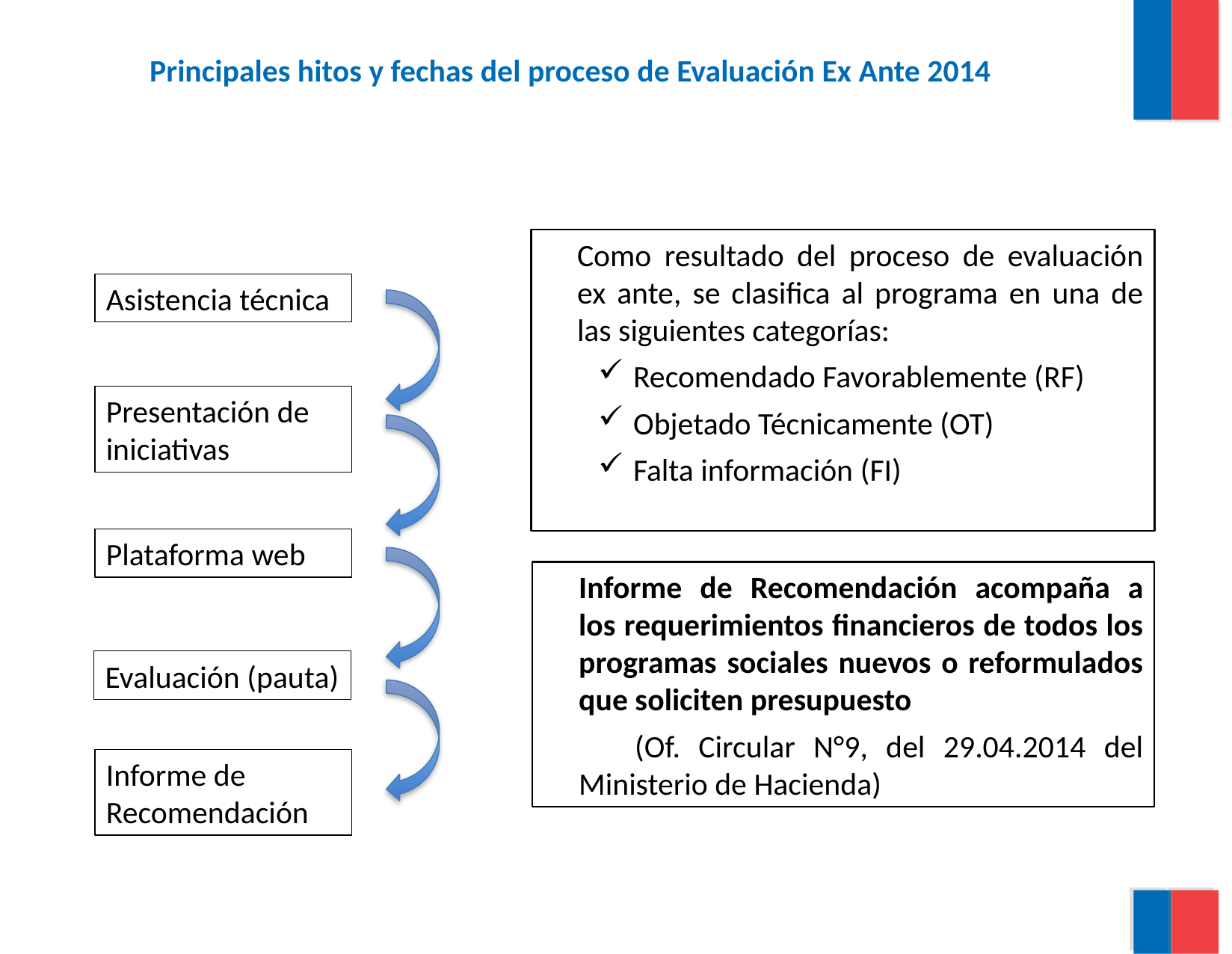

# Principales hitos y fechas del proceso de Evaluación Ex Ante 2014
	Como resultado del proceso de evaluación ex ante, se clasifica al programa en una de las siguientes categorías:
Recomendado Favorablemente (RF)
Objetado Técnicamente (OT)
Falta información (FI)

Asistencia técnica

Presentación de iniciativas

Plataforma web

	Informe de Recomendación acompaña a los requerimientos financieros de todos los programas sociales nuevos o reformulados que soliciten presupuesto
     (Of. Circular N°9, del 29.04.2014 del Ministerio de Hacienda)
Evaluación (pauta)

Informe de Recomendación